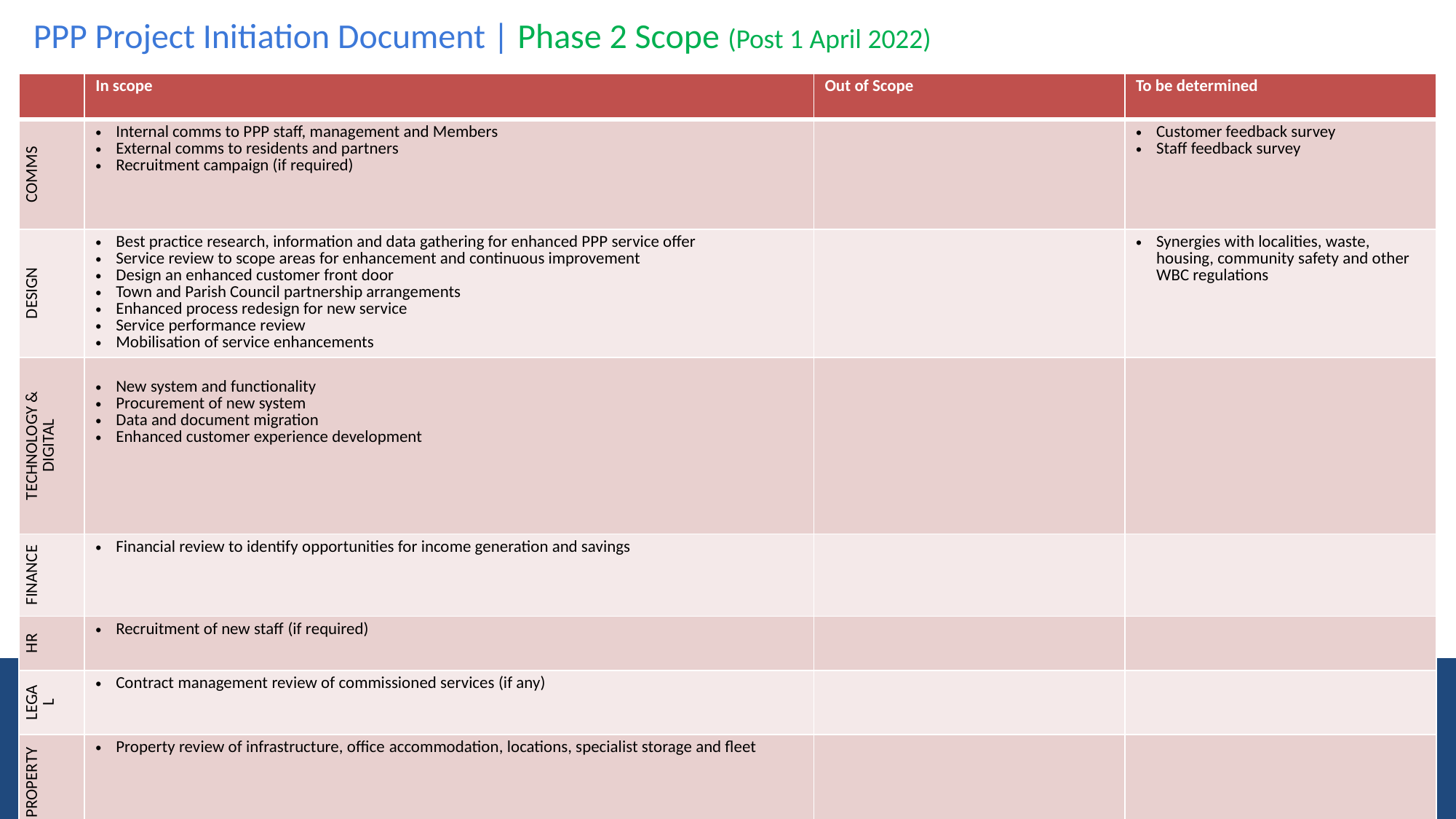

# PPP Project Initiation Document | Phase 2 Scope (Post 1 April 2022)
|  | In scope | Out of Scope | To be determined |
| --- | --- | --- | --- |
| COMMS | Internal comms to PPP staff, management and Members External comms to residents and partners Recruitment campaign (if required) |  | Customer feedback survey Staff feedback survey |
| DESIGN | Best practice research, information and data gathering for enhanced PPP service offer Service review to scope areas for enhancement and continuous improvement Design an enhanced customer front door Town and Parish Council partnership arrangements Enhanced process redesign for new service Service performance review Mobilisation of service enhancements |  | Synergies with localities, waste, housing, community safety and other WBC regulations |
| TECHNOLOGY & DIGITAL | New system and functionality Procurement of new system Data and document migration Enhanced customer experience development |  |  |
| FINANCE | Financial review to identify opportunities for income generation and savings |  |  |
| HR | Recruitment of new staff ​(if required) |  |  |
| LEGAL | Contract management review of commissioned services (if any) |  |  |
| PROPERTY | Property review of infrastructure, office accommodation​, locations, specialist storage and fleet |  |  |